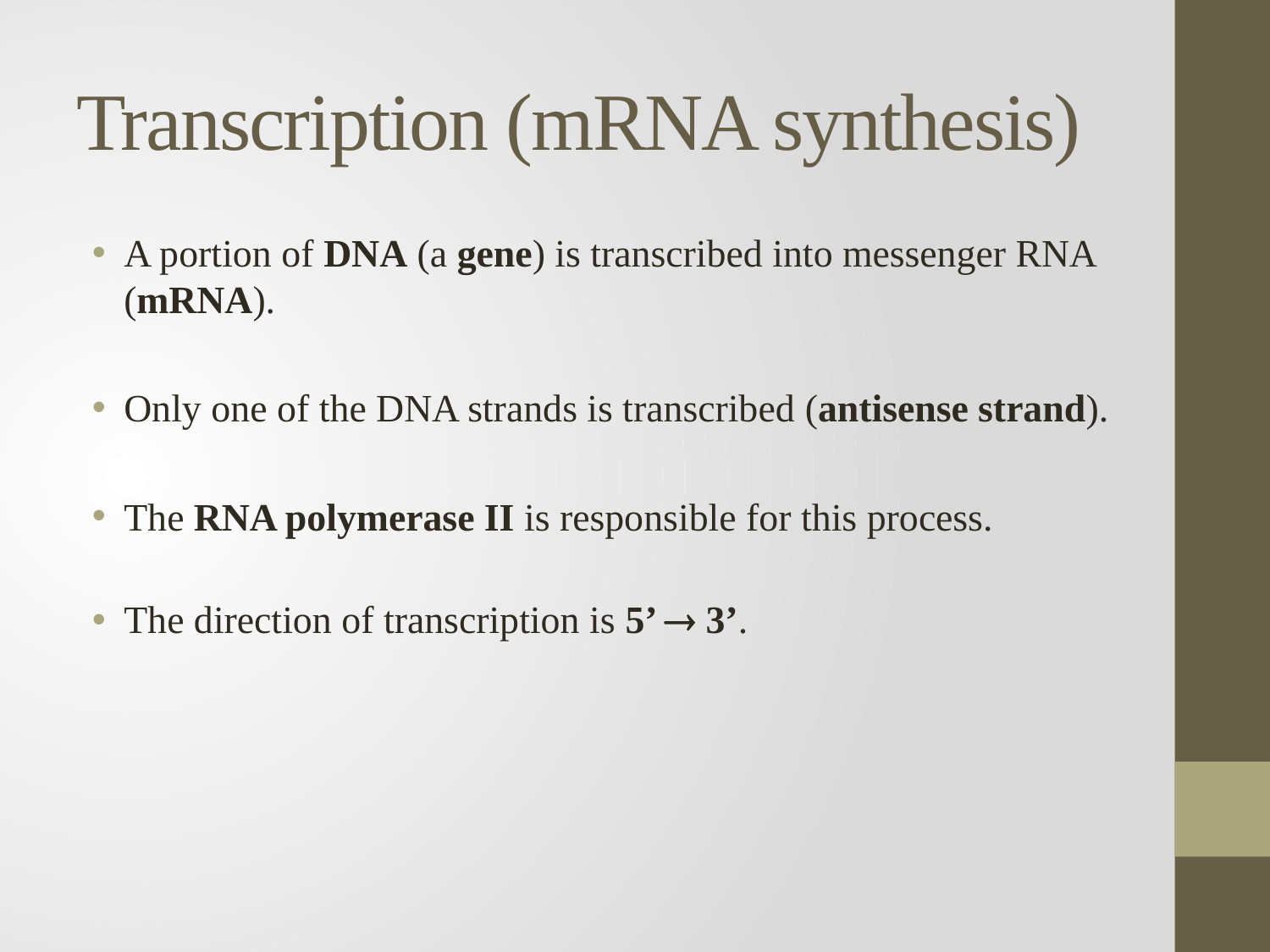

# Transcription (mRNA synthesis)
A portion of DNA (a gene) is transcribed into messenger RNA (mRNA).

Only one of the DNA strands is transcribed (antisense strand).

The RNA polymerase II is responsible for this process.

The direction of transcription is 5’ → 3’.